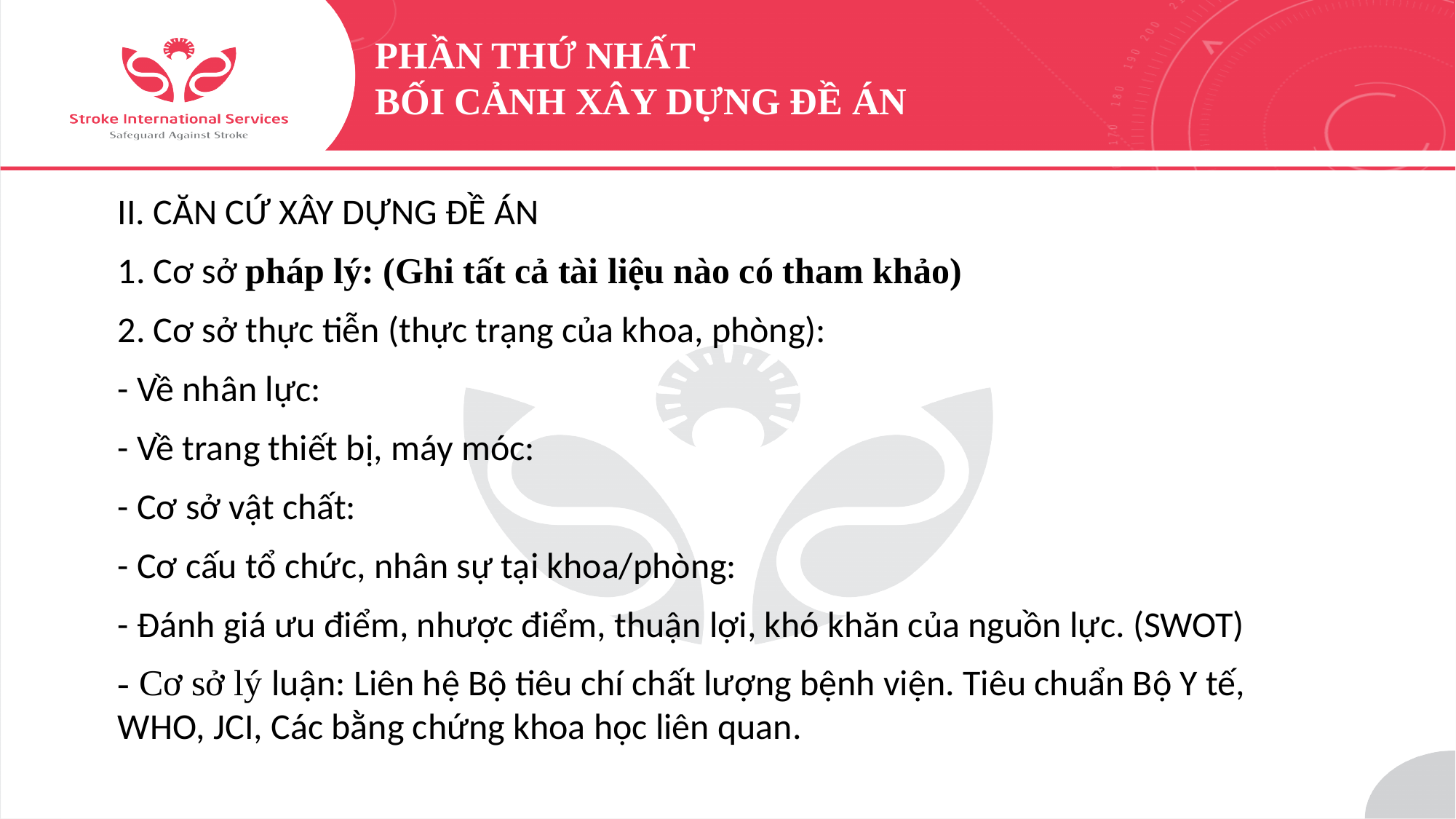

Phần thứ nhất
BỐI CẢNH XÂY DỰNG ĐỀ ÁN
II. CĂN CỨ XÂY DỰNG ĐỀ ÁN
1. Cơ sở pháp lý: (Ghi tất cả tài liệu nào có tham khảo)
2. Cơ sở thực tiễn (thực trạng của khoa, phòng):
- Về nhân lực:
- Về trang thiết bị, máy móc:
- Cơ sở vật chất:
- Cơ cấu tổ chức, nhân sự tại khoa/phòng:
- Đánh giá ưu điểm, nhược điểm, thuận lợi, khó khăn của nguồn lực. (SWOT)
- Cơ sở lý luận: Liên hệ Bộ tiêu chí chất lượng bệnh viện. Tiêu chuẩn Bộ Y tế, WHO, JCI, Các bằng chứng khoa học liên quan.

5